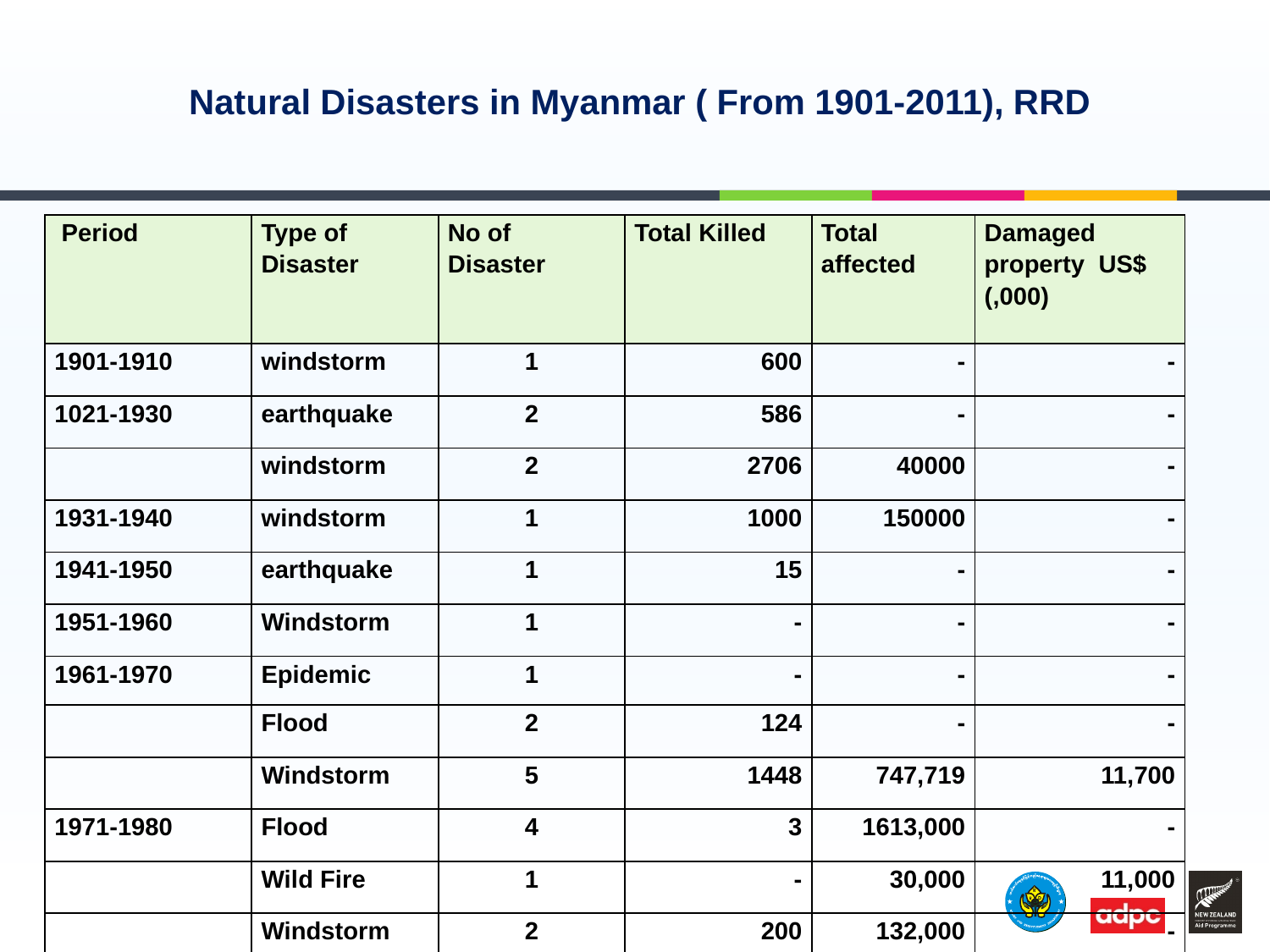

# Natural Disasters in Myanmar ( From 1901-2011), RRD

| Period | Type of Disaster | No of Disaster | Total Killed | Total affected | Damaged property US$(,000) |
| --- | --- | --- | --- | --- | --- |
| 1901-1910 | windstorm | 1 | 600 | - | - |
| 1021-1930 | earthquake | 2 | 586 | - | - |
|  | windstorm | 2 | 2706 | 40000 | - |
| 1931-1940 | windstorm | 1 | 1000 | 150000 | - |
| 1941-1950 | earthquake | 1 | 15 | - | - |
| 1951-1960 | Windstorm | 1 | - | - | - |
| 1961-1970 | Epidemic | 1 | - | - | - |
|  | Flood | 2 | 124 | - | - |
|  | Windstorm | 5 | 1448 | 747,719 | 11,700 |
| 1971-1980 | Flood | 4 | 3 | 1613,000 | - |
|  | Wild Fire | 1 | - | 30,000 | 11,000 |
|  | Windstorm | 2 | 200 | 132,000 | - |